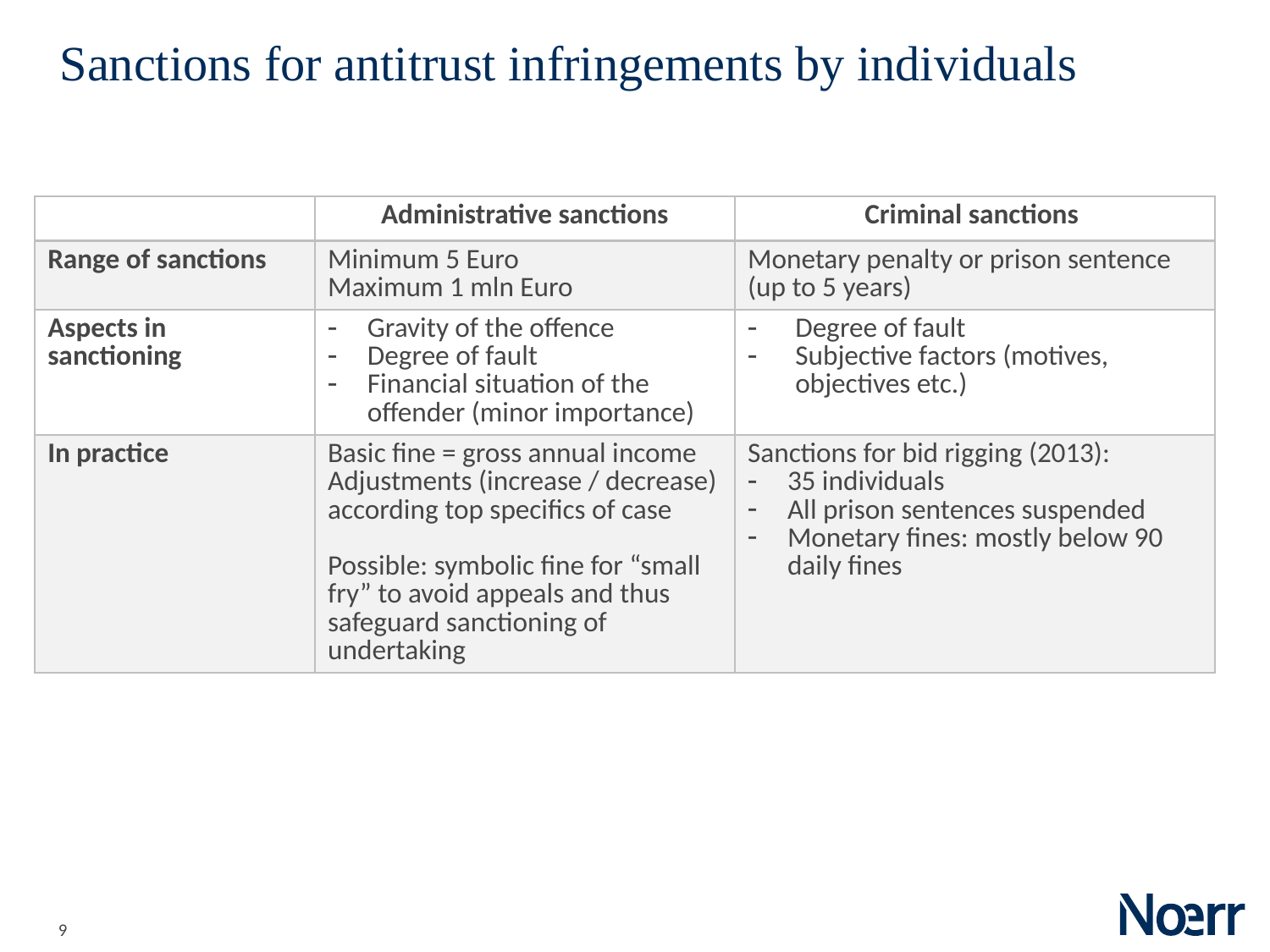

Date
# Sanctions for antitrust infringements by individuals
|  | Administrative sanctions | Criminal sanctions |
| --- | --- | --- |
| Range of sanctions | Minimum 5 Euro Maximum 1 mln Euro | Monetary penalty or prison sentence (up to 5 years) |
| Aspects in sanctioning | Gravity of the offence Degree of fault Financial situation of the offender (minor importance) | Degree of fault Subjective factors (motives, objectives etc.) |
| In practice | Basic fine = gross annual income Adjustments (increase / decrease) according top specifics of case Possible: symbolic fine for “small fry” to avoid appeals and thus safeguard sanctioning of undertaking | Sanctions for bid rigging (2013): 35 individuals All prison sentences suspended Monetary fines: mostly below 90 daily fines |